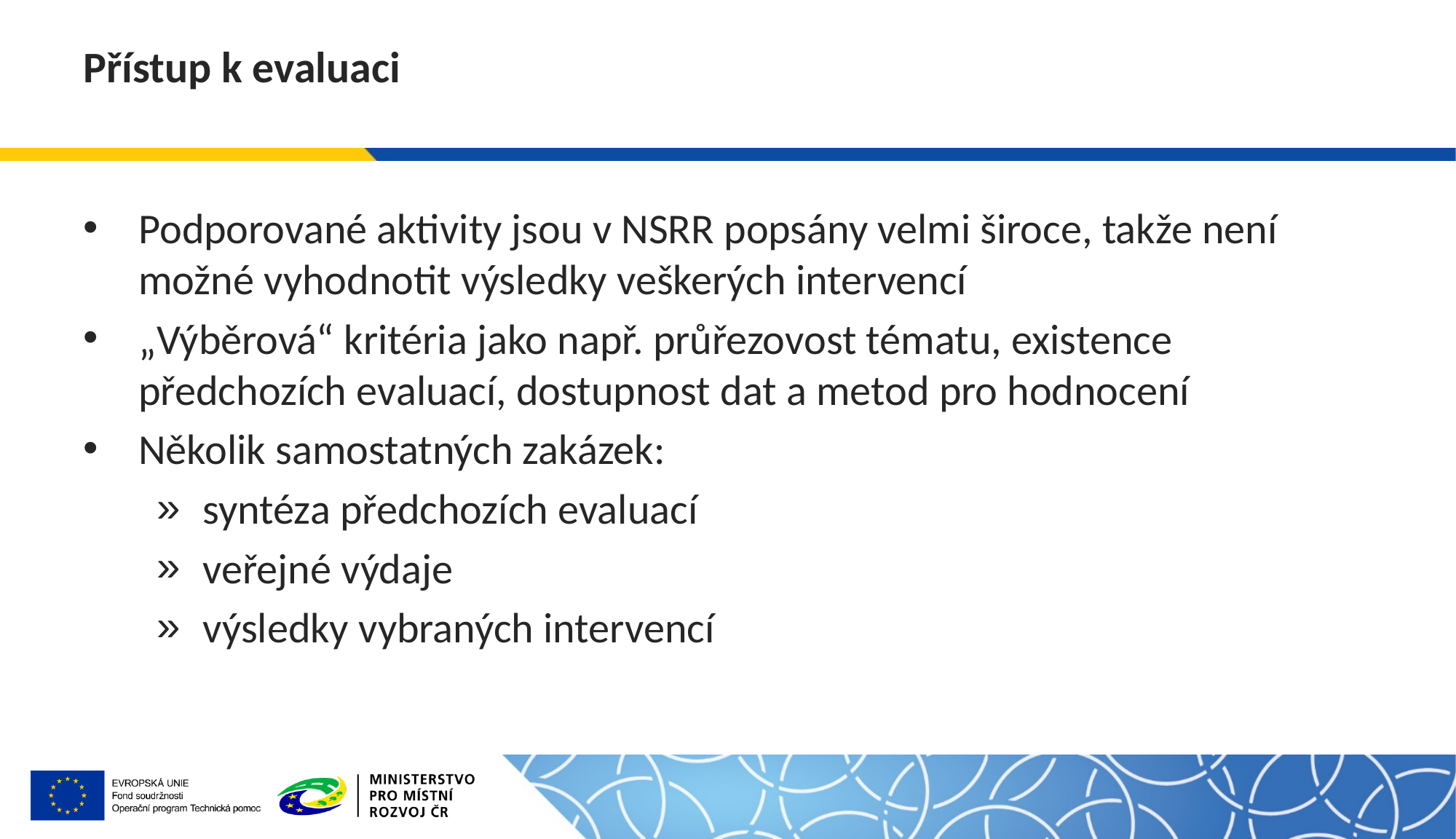

# Přístup k evaluaci
Podporované aktivity jsou v NSRR popsány velmi široce, takže není možné vyhodnotit výsledky veškerých intervencí
„Výběrová“ kritéria jako např. průřezovost tématu, existence předchozích evaluací, dostupnost dat a metod pro hodnocení
Několik samostatných zakázek:
syntéza předchozích evaluací
veřejné výdaje
výsledky vybraných intervencí